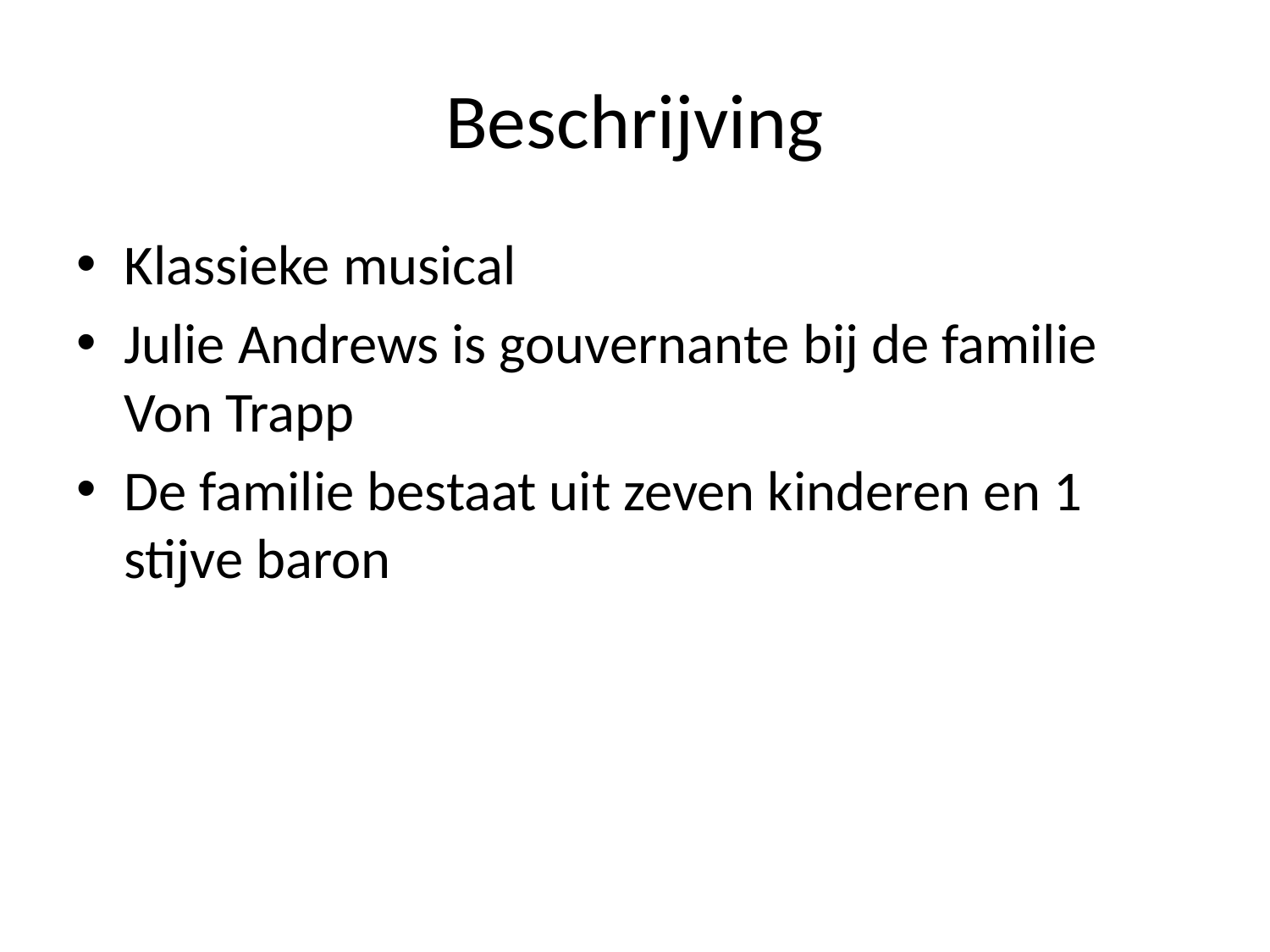

# Beschrijving
Klassieke musical
Julie Andrews is gouvernante bij de familie Von Trapp
De familie bestaat uit zeven kinderen en 1 stijve baron